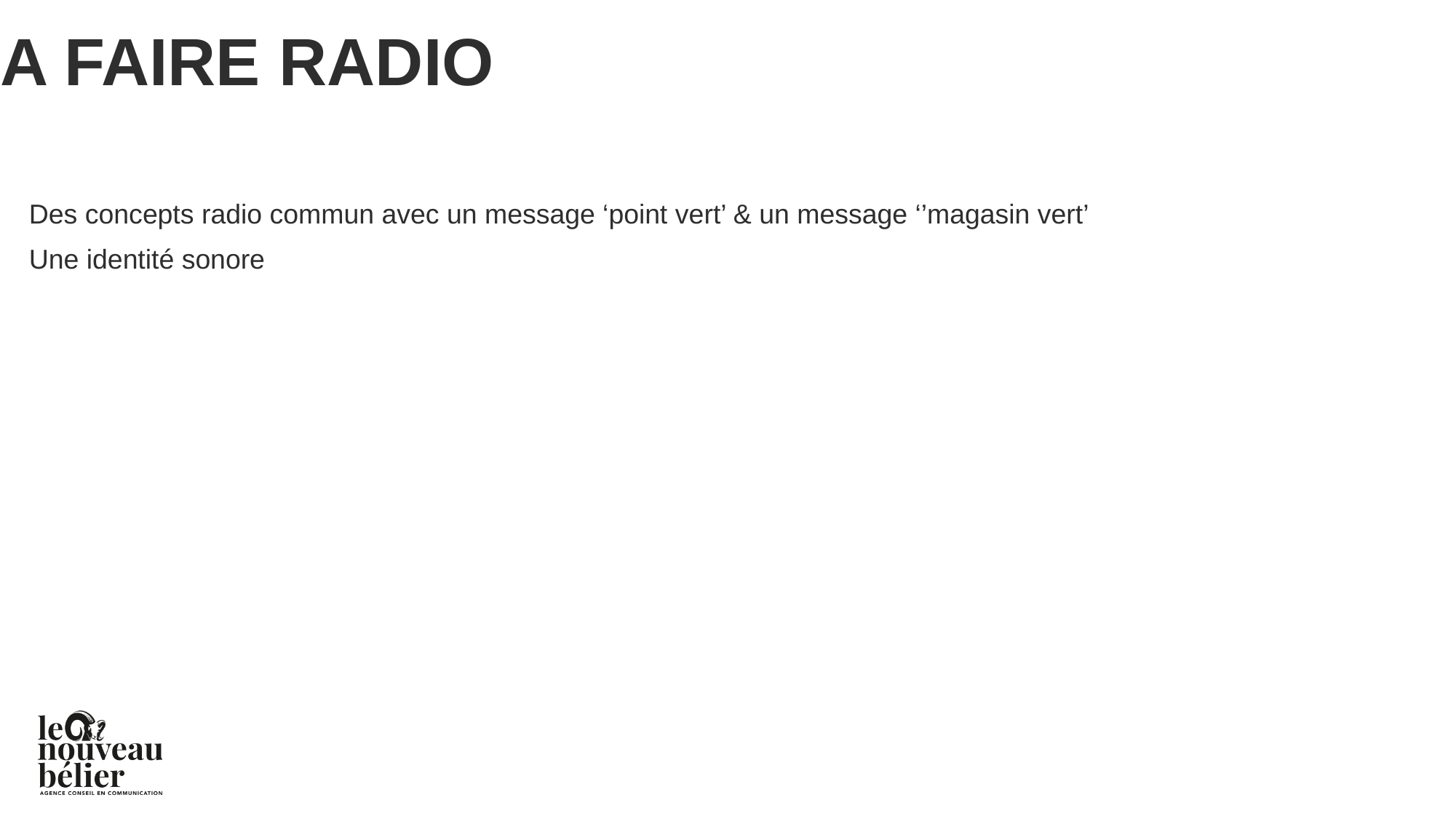

# A FAIRE RADIO
Des concepts radio commun avec un message ‘point vert’ & un message ‘’magasin vert’
Une identité sonore